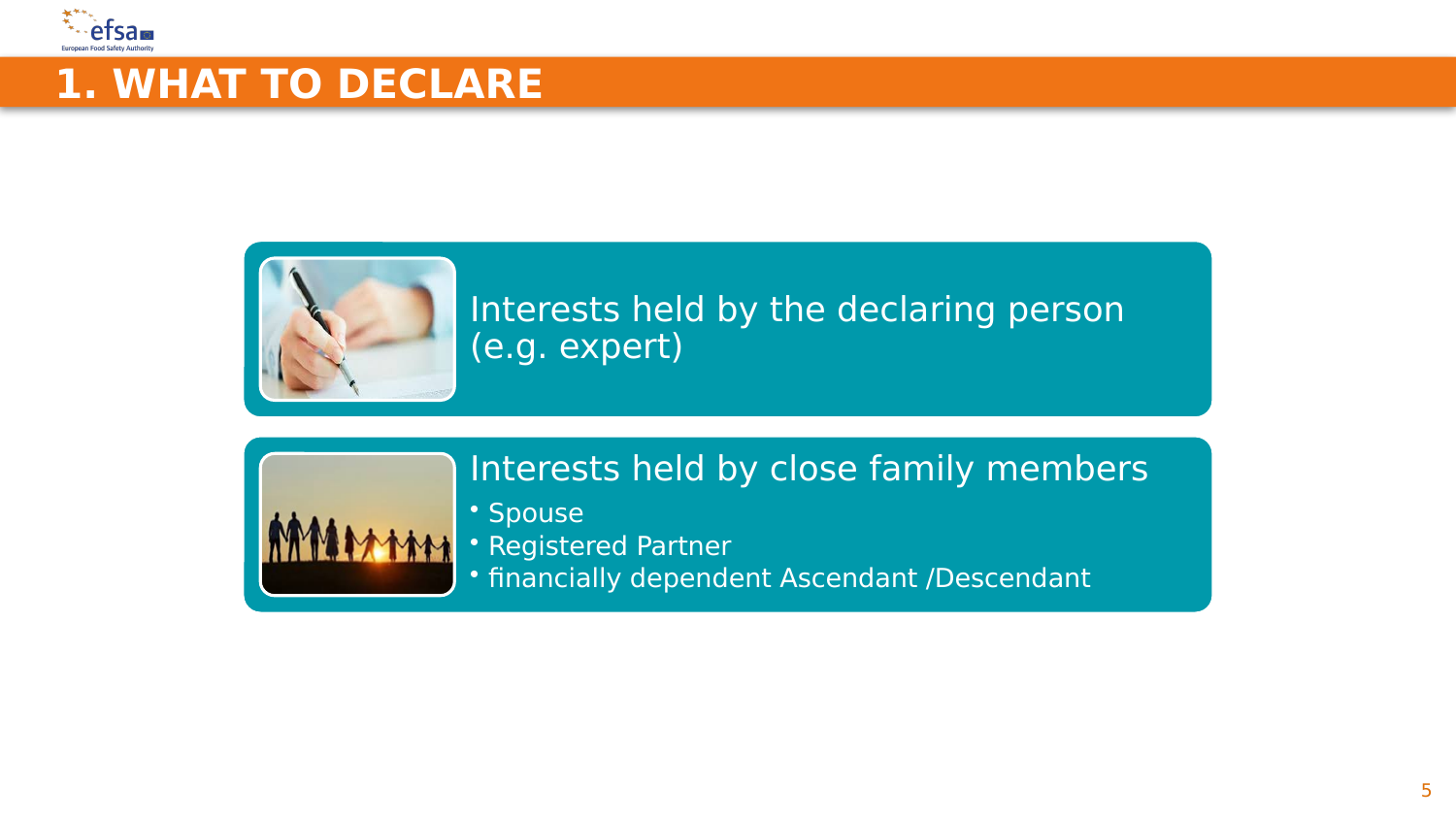

# 1. WHAT TO DECLARE
Interests held by the declaring person (e.g. expert)
Interests held by close family members
Spouse
Registered Partner
financially dependent Ascendant /Descendant